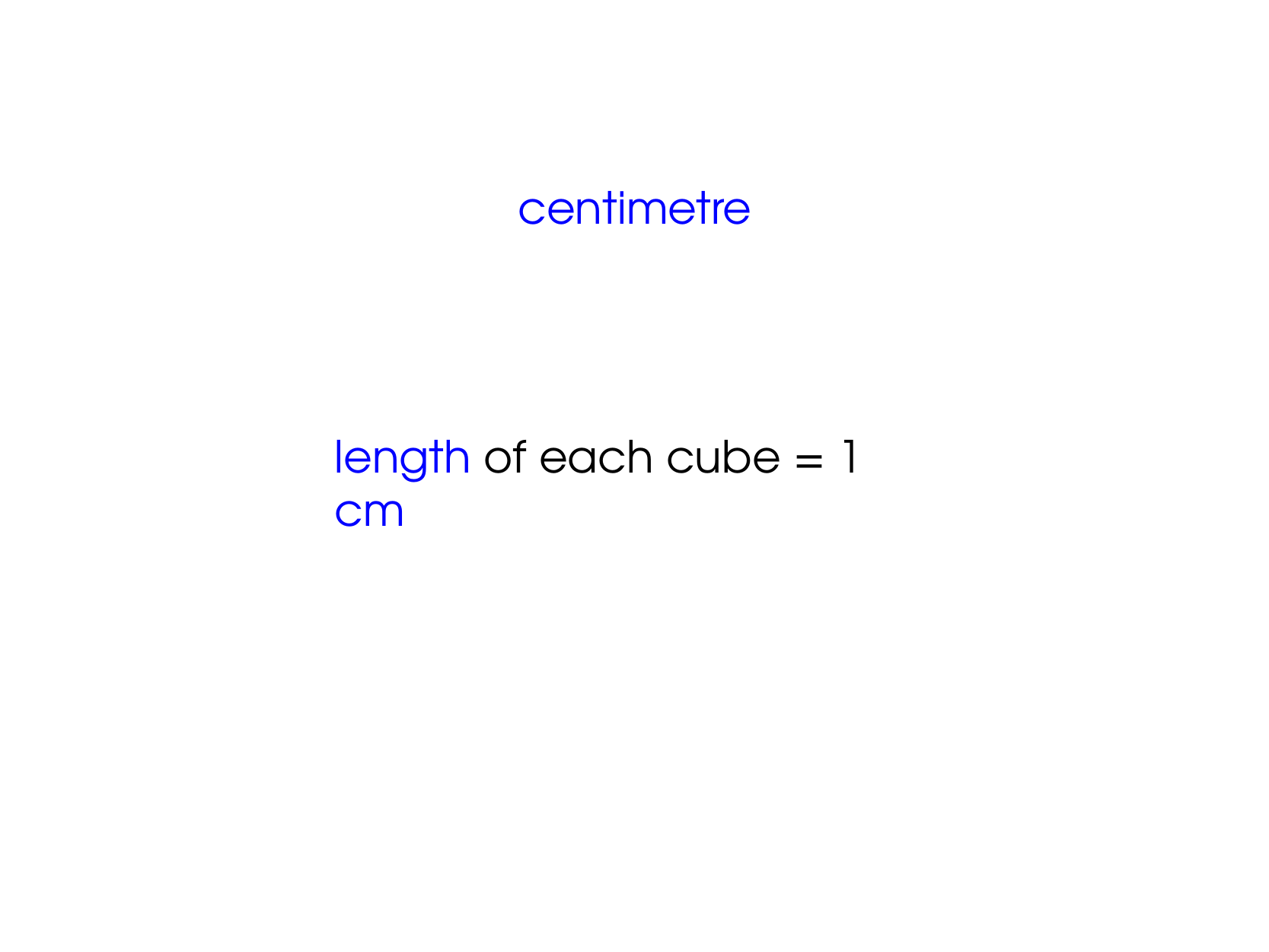

centimetre
length of each cube = 1 cm